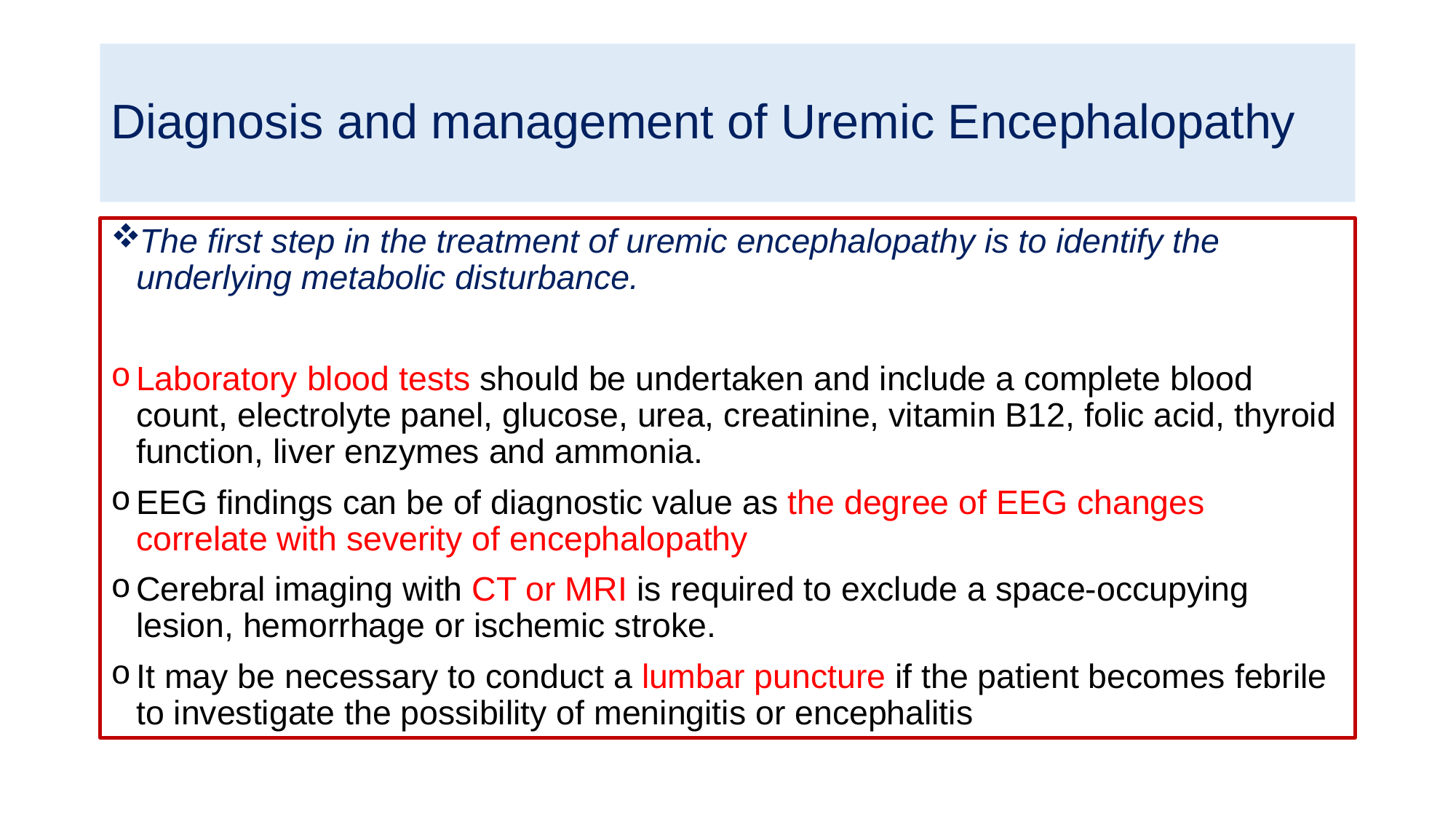

# Diagnosis and management of Uremic Encephalopathy
The ﬁrst step in the treatment of uremic encephalopathy is to identify the underlying metabolic disturbance.

Laboratory blood tests should be undertaken and include a complete blood count, electrolyte panel, glucose, urea, creatinine, vitamin B12, folic acid, thyroid function, liver enzymes and ammonia.
EEG ﬁndings can be of diagnostic value as the degree of EEG changes correlate with severity of encephalopathy
Cerebral imaging with CT or MRI is required to exclude a space-occupying lesion, hemorrhage or ischemic stroke.
It may be necessary to conduct a lumbar puncture if the patient becomes febrile to investigate the possibility of meningitis or encephalitis